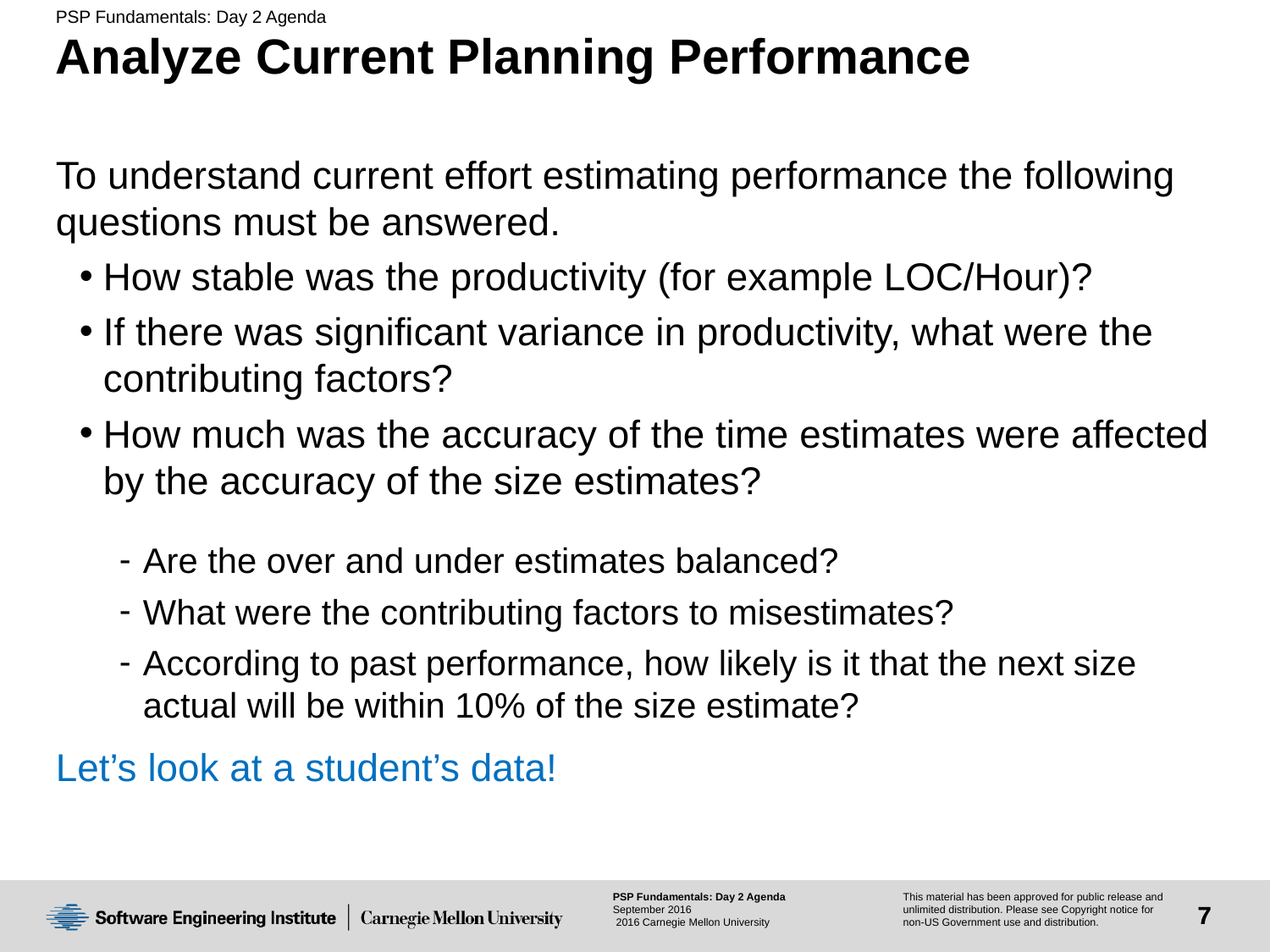

# Analyze Current Planning Performance
To understand current effort estimating performance the following questions must be answered.
How stable was the productivity (for example LOC/Hour)?
If there was significant variance in productivity, what were the contributing factors?
How much was the accuracy of the time estimates were affected by the accuracy of the size estimates?
Are the over and under estimates balanced?
What were the contributing factors to misestimates?
According to past performance, how likely is it that the next size actual will be within 10% of the size estimate?
Let’s look at a student’s data!